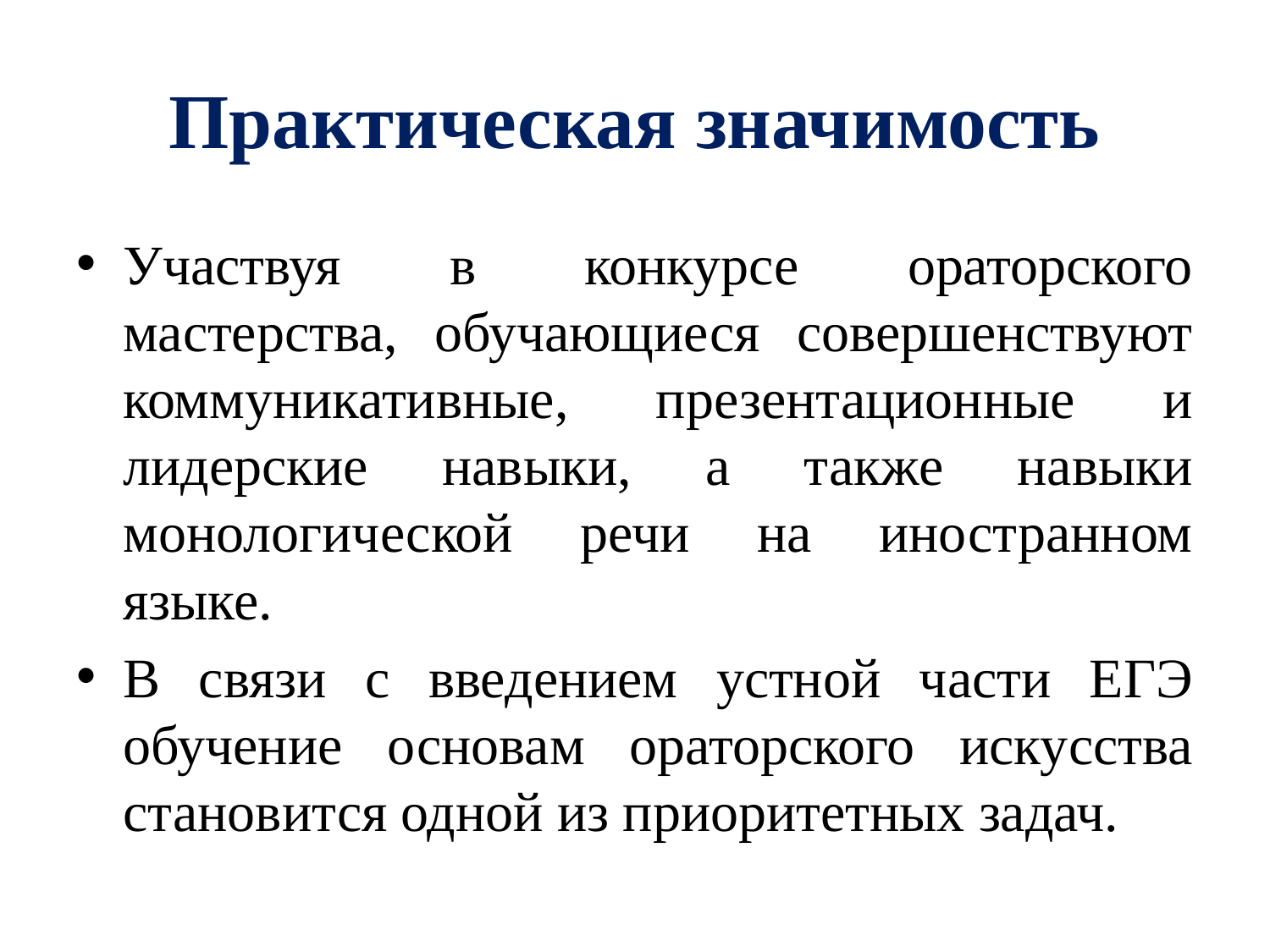

# Практическая значимость
Участвуя в конкурсе ораторского мастерства, обучающиеся совершенствуют коммуникативные, презентационные и лидерские навыки, а также навыки монологической речи на иностранном языке.
В связи с введением устной части ЕГЭ обучение основам ораторского искусства становится одной из приоритетных задач.